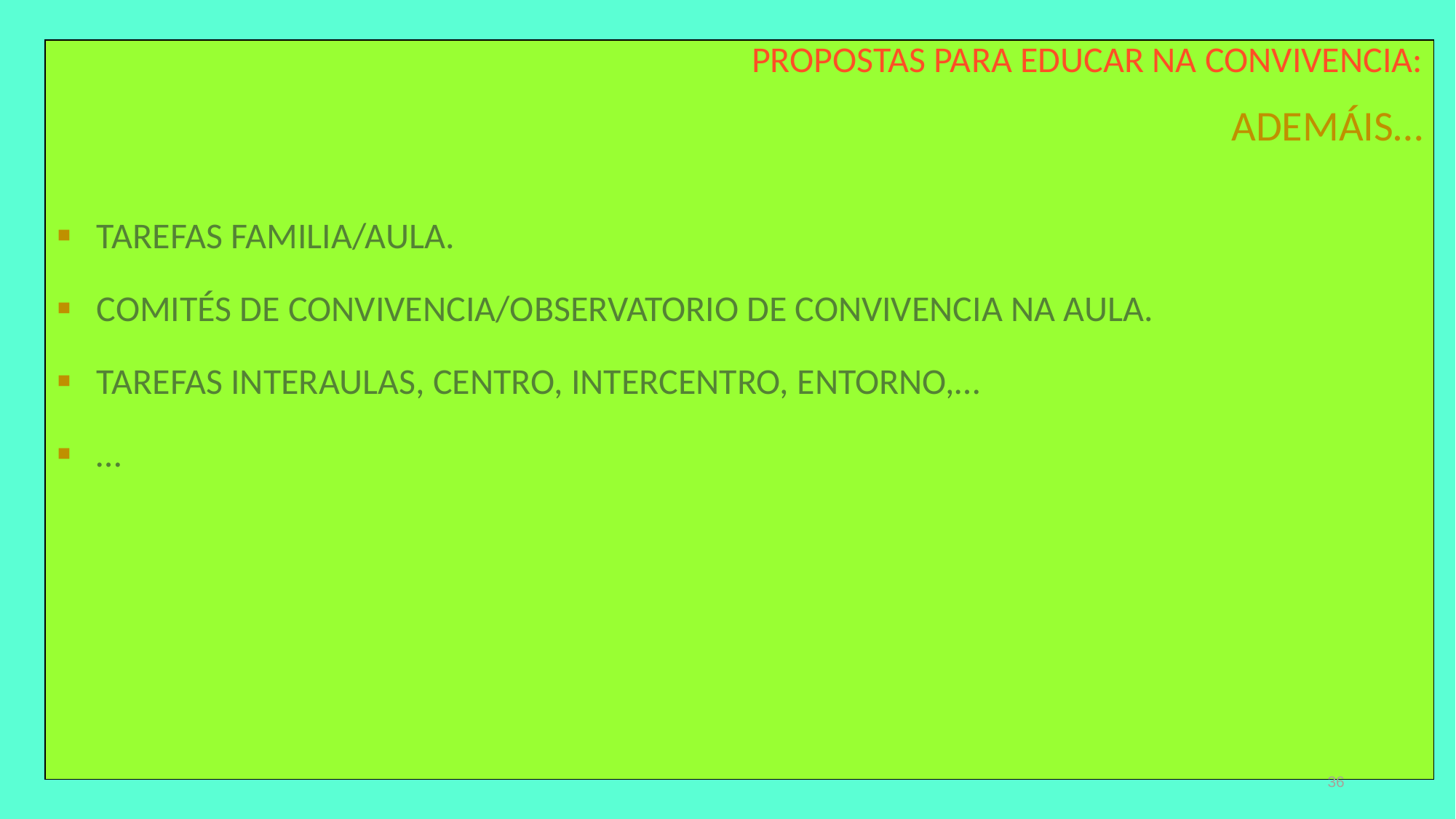

| PROPOSTAS PARA EDUCAR NA CONVIVENCIA: ADEMÁIS… TAREFAS FAMILIA/AULA. COMITÉS DE CONVIVENCIA/OBSERVATORIO DE CONVIVENCIA NA AULA. TAREFAS INTERAULAS, CENTRO, INTERCENTRO, ENTORNO,… … |
| --- |
36